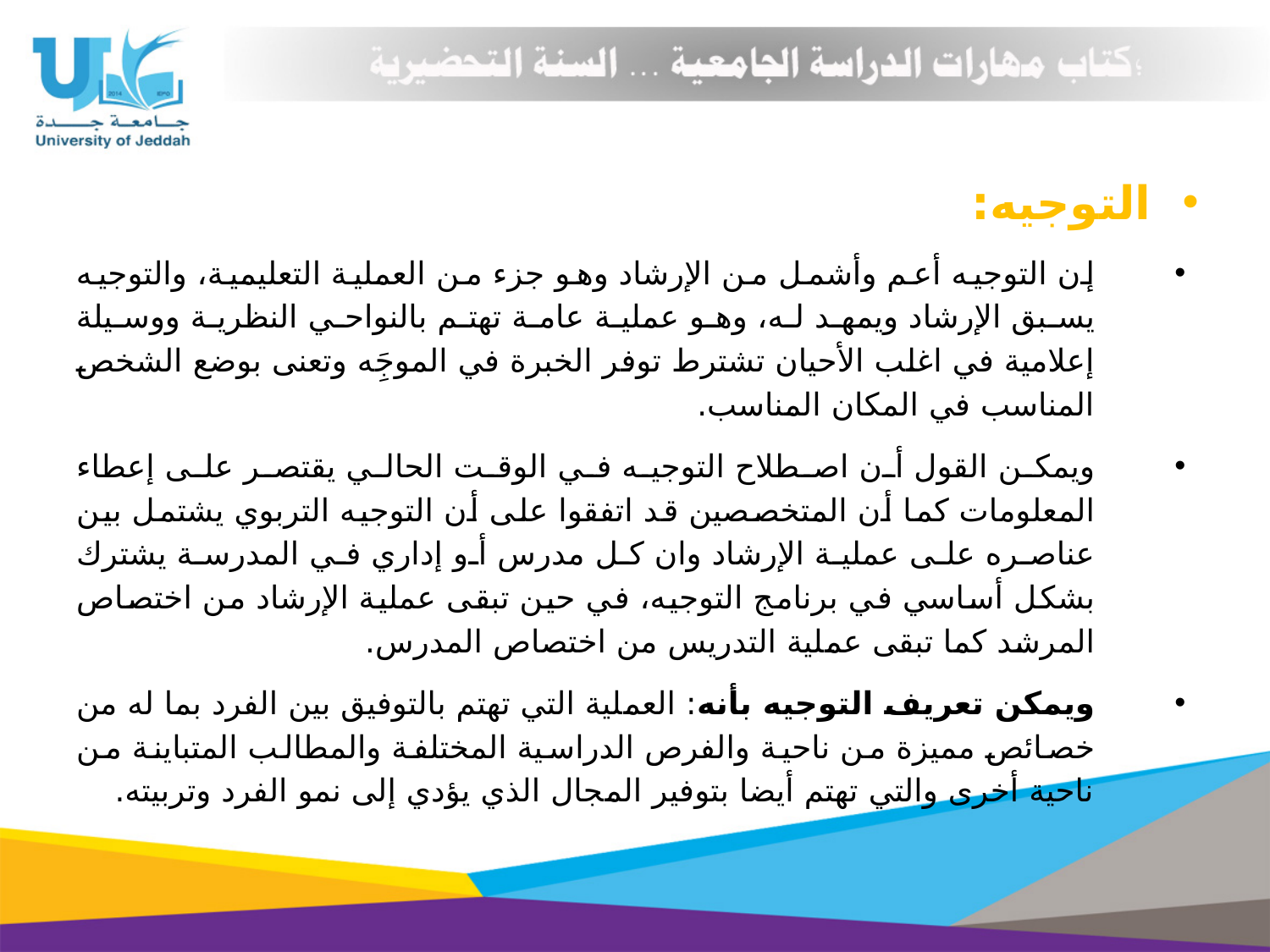

التوجيه:
إن التوجيه أعم وأشمل من الإرشاد وهو جزء من العملية التعليمية، والتوجيه يسبق الإرشاد ويمهد له، وهو عملية عامة تهتم بالنواحي النظرية ووسيلة إعلامية في اغلب الأحيان تشترط توفر الخبرة في الموجَِه وتعنى بوضع الشخص المناسب في المكان المناسب.
ويمكن القول أن اصطلاح التوجيه في الوقت الحالي يقتصر على إعطاء المعلومات كما أن المتخصصين قد اتفقوا على أن التوجيه التربوي يشتمل بين عناصره على عملية الإرشاد وان كل مدرس أو إداري في المدرسة يشترك بشكل أساسي في برنامج التوجيه، في حين تبقى عملية الإرشاد من اختصاص المرشد كما تبقى عملية التدريس من اختصاص المدرس.
ويمكن تعريف التوجيه بأنه: العملية التي تهتم بالتوفيق بين الفرد بما له من خصائص مميزة من ناحية والفرص الدراسية المختلفة والمطالب المتباينة من ناحية أخرى والتي تهتم أيضا بتوفير المجال الذي يؤدي إلى نمو الفرد وتربيته.